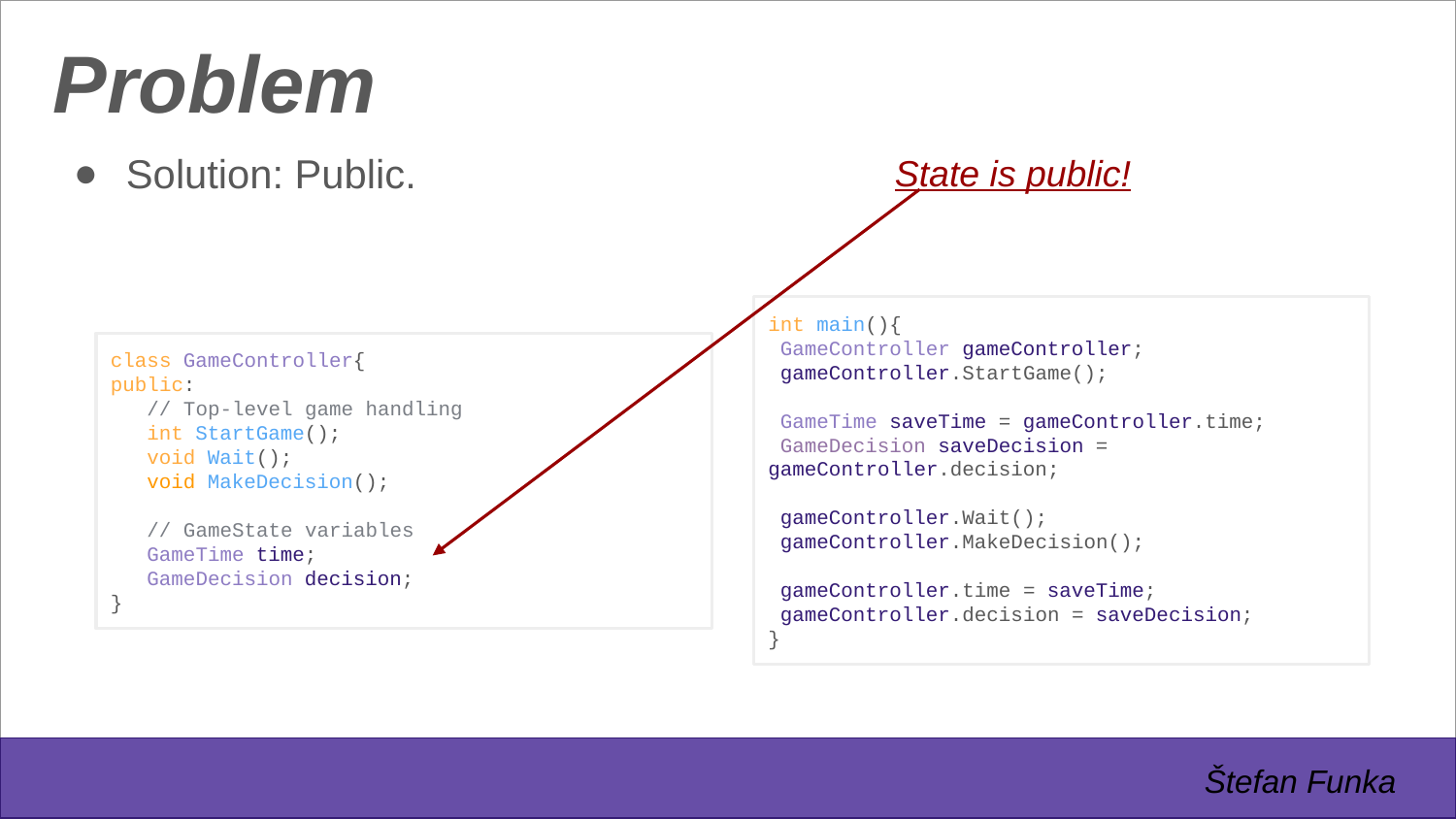

Problem
Solution: Public.
State is public!

int main(){
 GameController gameController;
 gameController.StartGame();

 GameTime saveTime = gameController.time;
 GameDecision saveDecision = gameController.decision;

 gameController.Wait();
 gameController.MakeDecision();

 gameController.time = saveTime;
 gameController.decision = saveDecision;
}
class GameController{
public:
   // Top-level game handling
   int StartGame();
   void Wait();
   void MakeDecision();

   // GameState variables
   GameTime time;
   GameDecision decision;
}

Štefan Funka